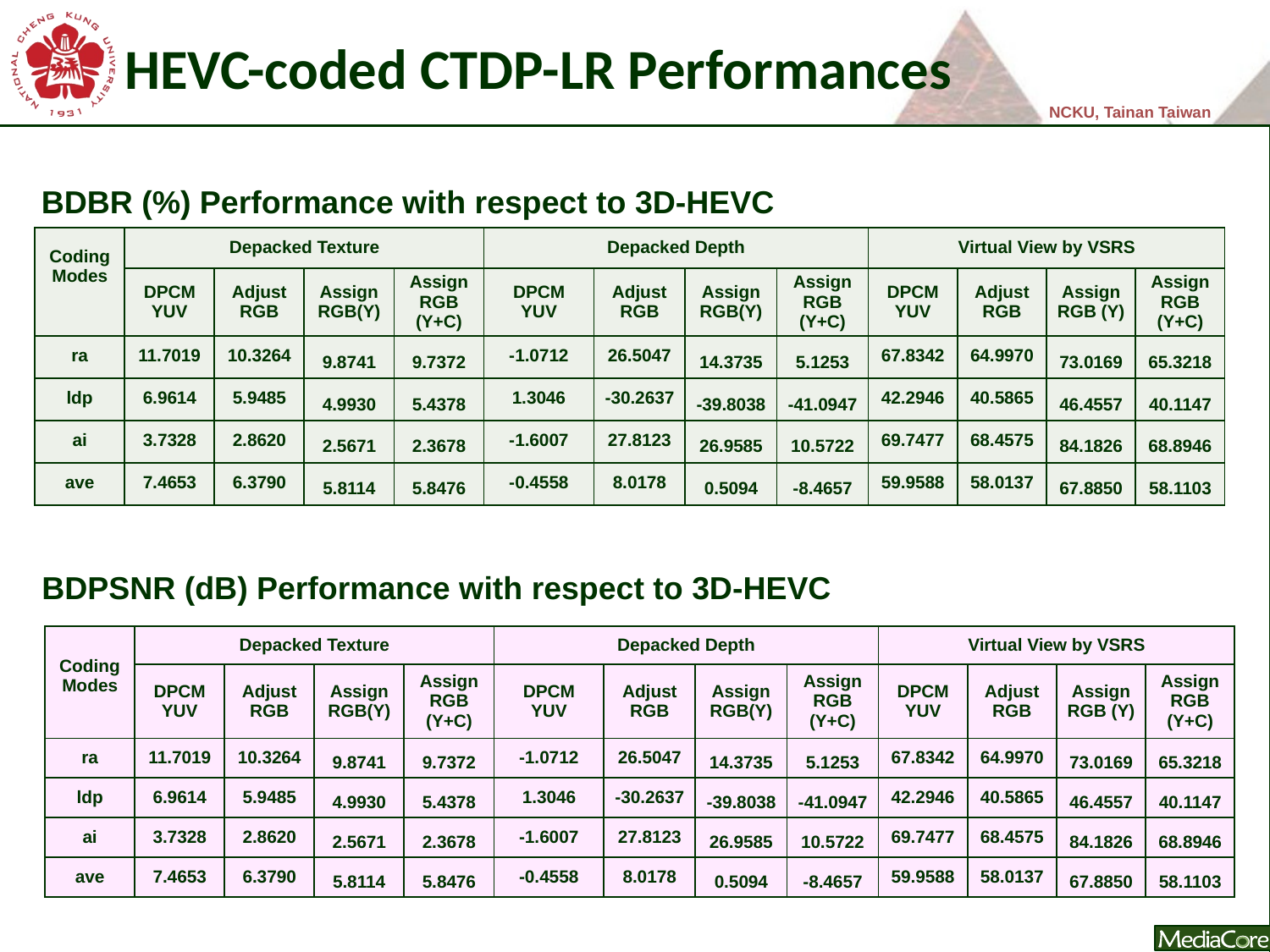

HEVC-coded CTDP-LR Performances
BDBR (%) Performance with respect to 3D-HEVC
| Coding Modes | Depacked Texture |  |  |  | Depacked Depth |  |  |  | Virtual View by VSRS |  |  |  |
| --- | --- | --- | --- | --- | --- | --- | --- | --- | --- | --- | --- | --- |
|  | DPCM YUV | Adjust RGB | Assign RGB(Y) | Assign RGB (Y+C) | DPCM YUV | Adjust RGB | Assign RGB(Y) | Assign RGB (Y+C) | DPCM YUV | Adjust RGB | Assign RGB (Y) | Assign RGB (Y+C) |
| ra | 11.7019 | 10.3264 | 9.8741 | 9.7372 | -1.0712 | 26.5047 | 14.3735 | 5.1253 | 67.8342 | 64.9970 | 73.0169 | 65.3218 |
| ldp | 6.9614 | 5.9485 | 4.9930 | 5.4378 | 1.3046 | -30.2637 | -39.8038 | -41.0947 | 42.2946 | 40.5865 | 46.4557 | 40.1147 |
| ai | 3.7328 | 2.8620 | 2.5671 | 2.3678 | -1.6007 | 27.8123 | 26.9585 | 10.5722 | 69.7477 | 68.4575 | 84.1826 | 68.8946 |
| ave | 7.4653 | 6.3790 | 5.8114 | 5.8476 | -0.4558 | 8.0178 | 0.5094 | -8.4657 | 59.9588 | 58.0137 | 67.8850 | 58.1103 |
BDPSNR (dB) Performance with respect to 3D-HEVC
| Coding Modes | Depacked Texture |  |  |  | Depacked Depth |  |  |  | Virtual View by VSRS |  |  |  |
| --- | --- | --- | --- | --- | --- | --- | --- | --- | --- | --- | --- | --- |
|  | DPCM YUV | Adjust RGB | Assign RGB(Y) | Assign RGB (Y+C) | DPCM YUV | Adjust RGB | Assign RGB(Y) | Assign RGB (Y+C) | DPCM YUV | Adjust RGB | Assign RGB (Y) | Assign RGB (Y+C) |
| ra | 11.7019 | 10.3264 | 9.8741 | 9.7372 | -1.0712 | 26.5047 | 14.3735 | 5.1253 | 67.8342 | 64.9970 | 73.0169 | 65.3218 |
| ldp | 6.9614 | 5.9485 | 4.9930 | 5.4378 | 1.3046 | -30.2637 | -39.8038 | -41.0947 | 42.2946 | 40.5865 | 46.4557 | 40.1147 |
| ai | 3.7328 | 2.8620 | 2.5671 | 2.3678 | -1.6007 | 27.8123 | 26.9585 | 10.5722 | 69.7477 | 68.4575 | 84.1826 | 68.8946 |
| ave | 7.4653 | 6.3790 | 5.8114 | 5.8476 | -0.4558 | 8.0178 | 0.5094 | -8.4657 | 59.9588 | 58.0137 | 67.8850 | 58.1103 |